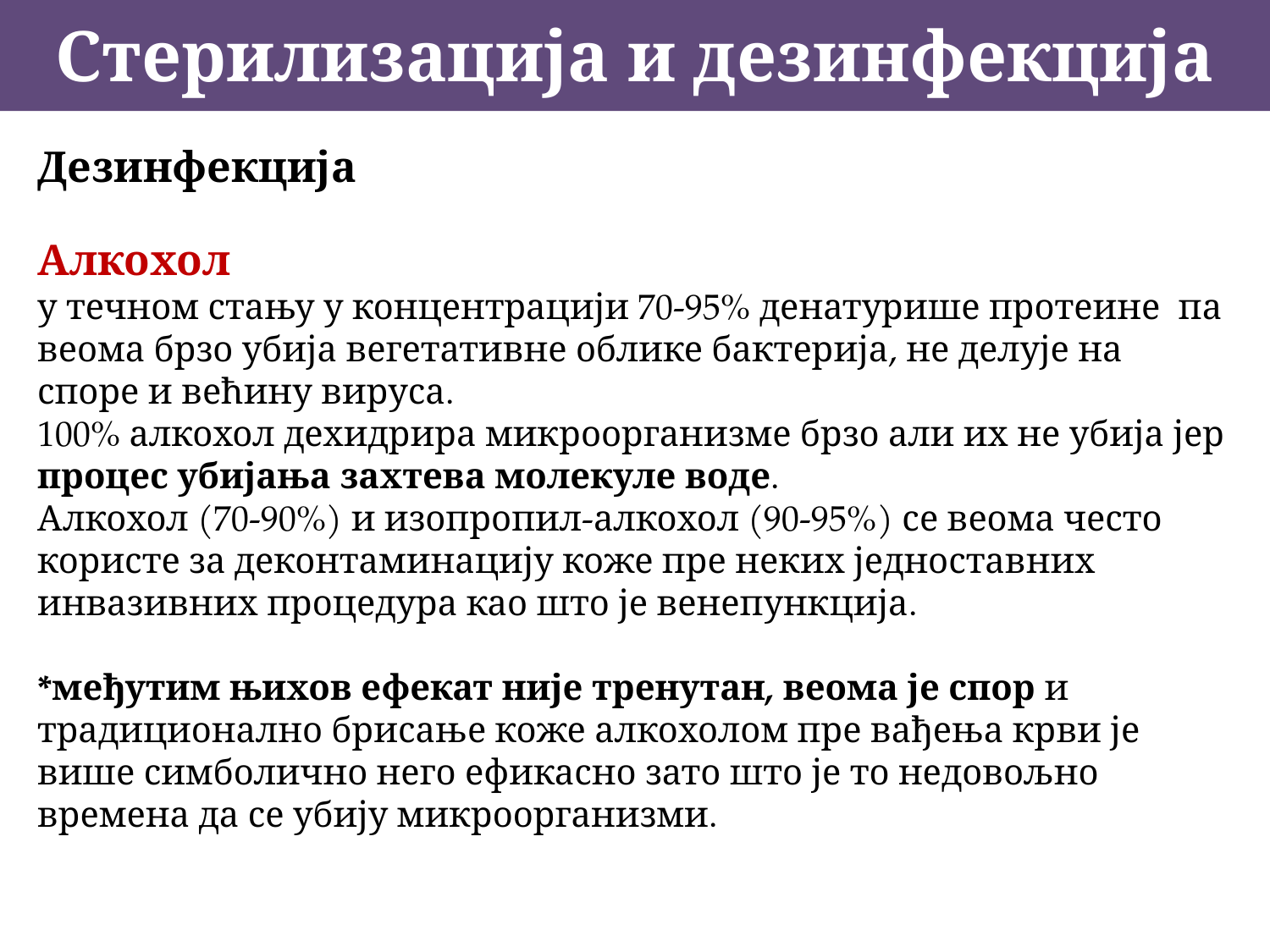

Стерилизација и дезинфекција
Дезинфекција

Алкохол
у течном стању у концентрацији 70-95% денатурише протеине  па веома брзо убија вегетативне облике бактерија, не делује на споре и већину вируса.
100% алкохол дехидрира микроорганизме брзо али их не убија јер процес убијања захтева молекуле воде.
Алкохол (70-90%) и изопропил-алкохол (90-95%) се веома често користе за деконтаминацију коже пре неких једноставних инвазивних процедура као што је венепункција.

*међутим њихов ефекат није тренутан, веома је спор и традиционално брисање коже алкохолом пре вађења крви је више симболично него ефикасно зато што је то недовољно времена да се убију микроорганизми.